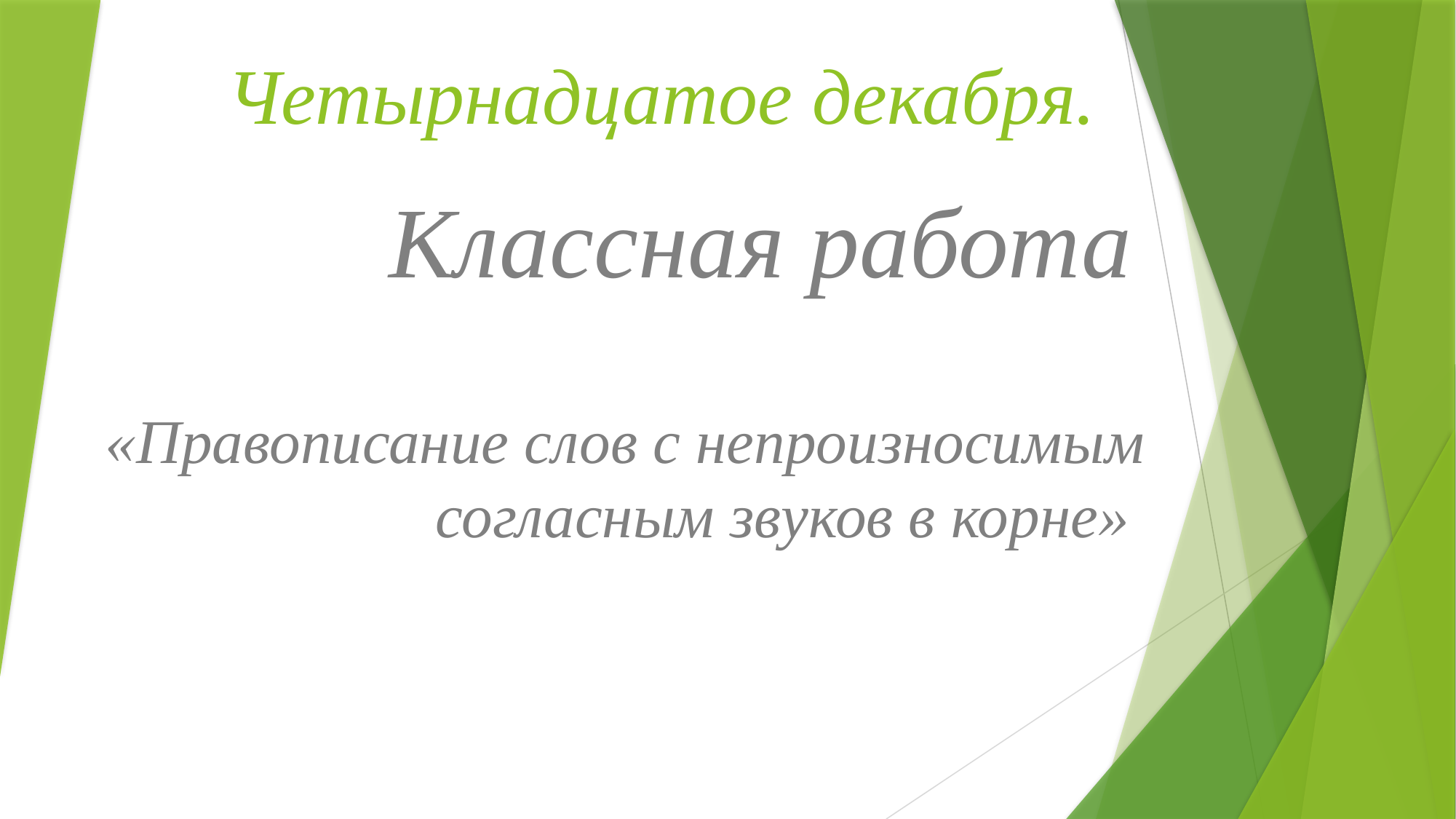

# Четырнадцатое декабря.
Классная работа
«Правописание слов с непроизносимым согласным звуков в корне»